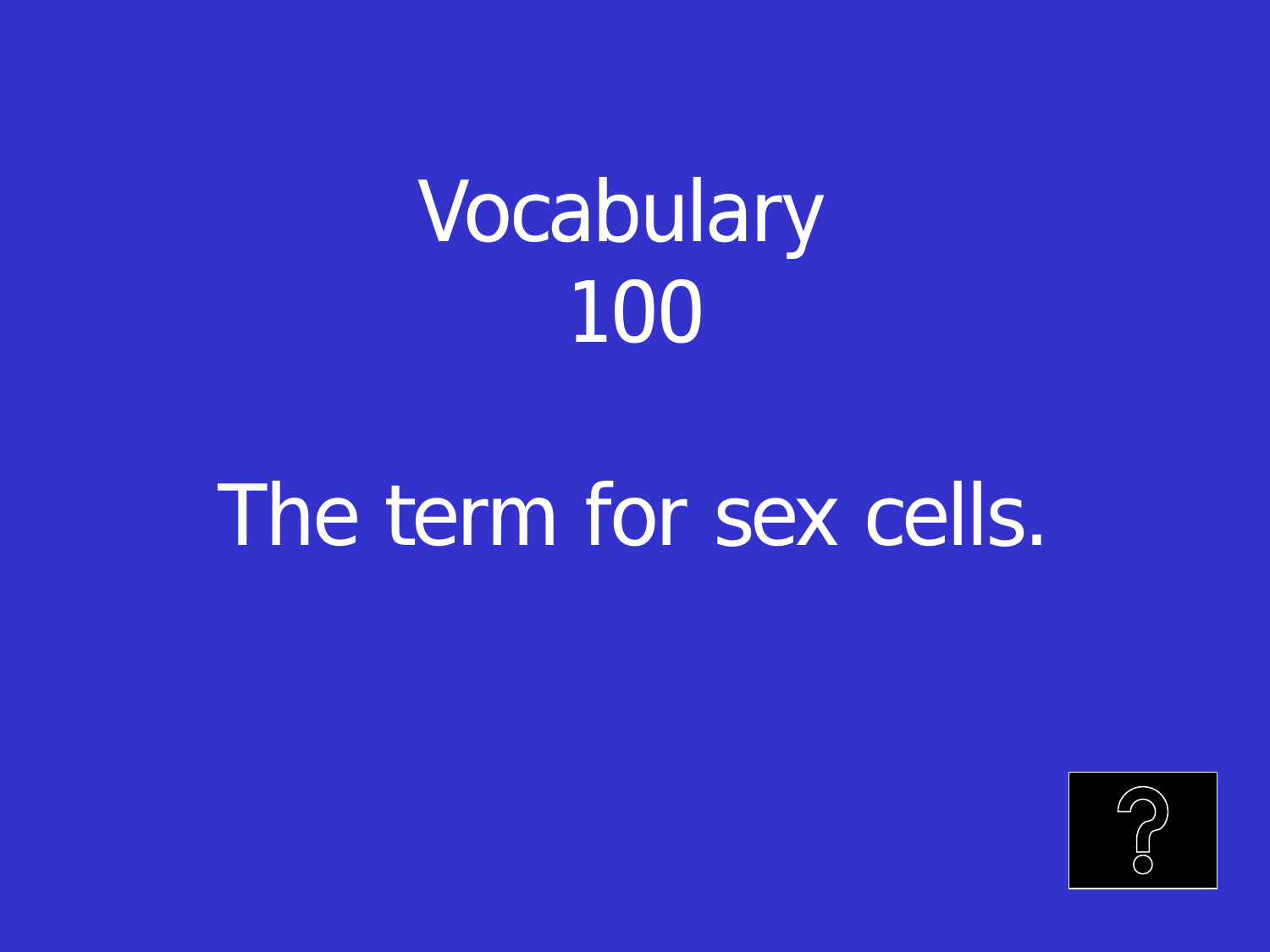

# Vocabulary 100 The term for sex cells.